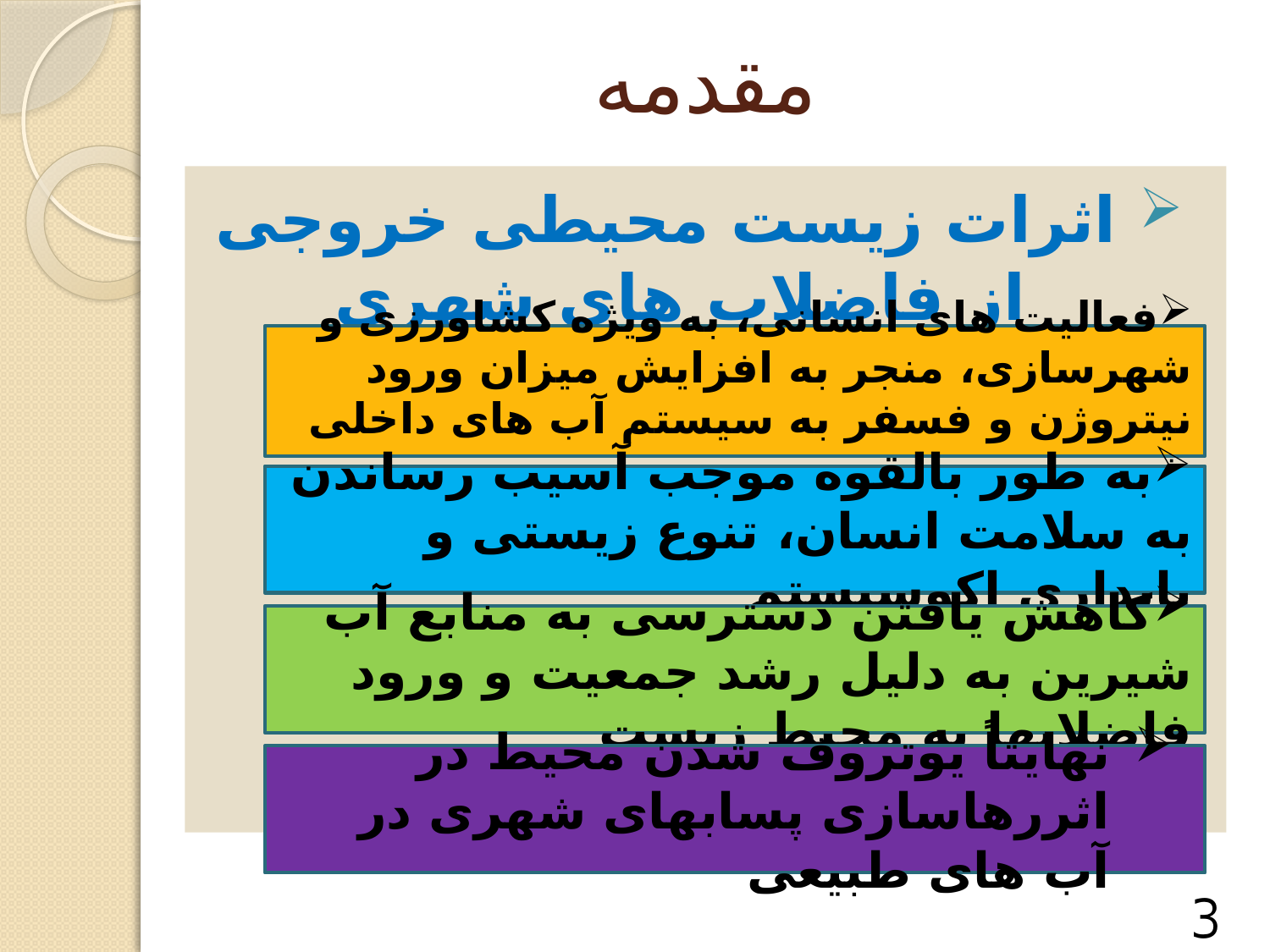

# مقدمه
 اثرات زیست محیطی خروجی از فاضلاب های شهری

فعالیت های انسانی، به ویژه کشاورزی و شهرسازی، منجر به افزایش میزان ورود نیتروژن و فسفر به سیستم آب های داخلی شده
به طور بالقوه موجب آسیب رساندن به سلامت انسان، تنوع زیستی و پایداری اکوسیستم
کاهش یافتن دسترسی به منابع آب شیرین به دلیل رشد جمعیت و ورود فاضلابها به محیط زیست
نهایتاً یوتروف شدن محیط در اثررهاسازی پسابهای شهری در آب های طبیعی

3